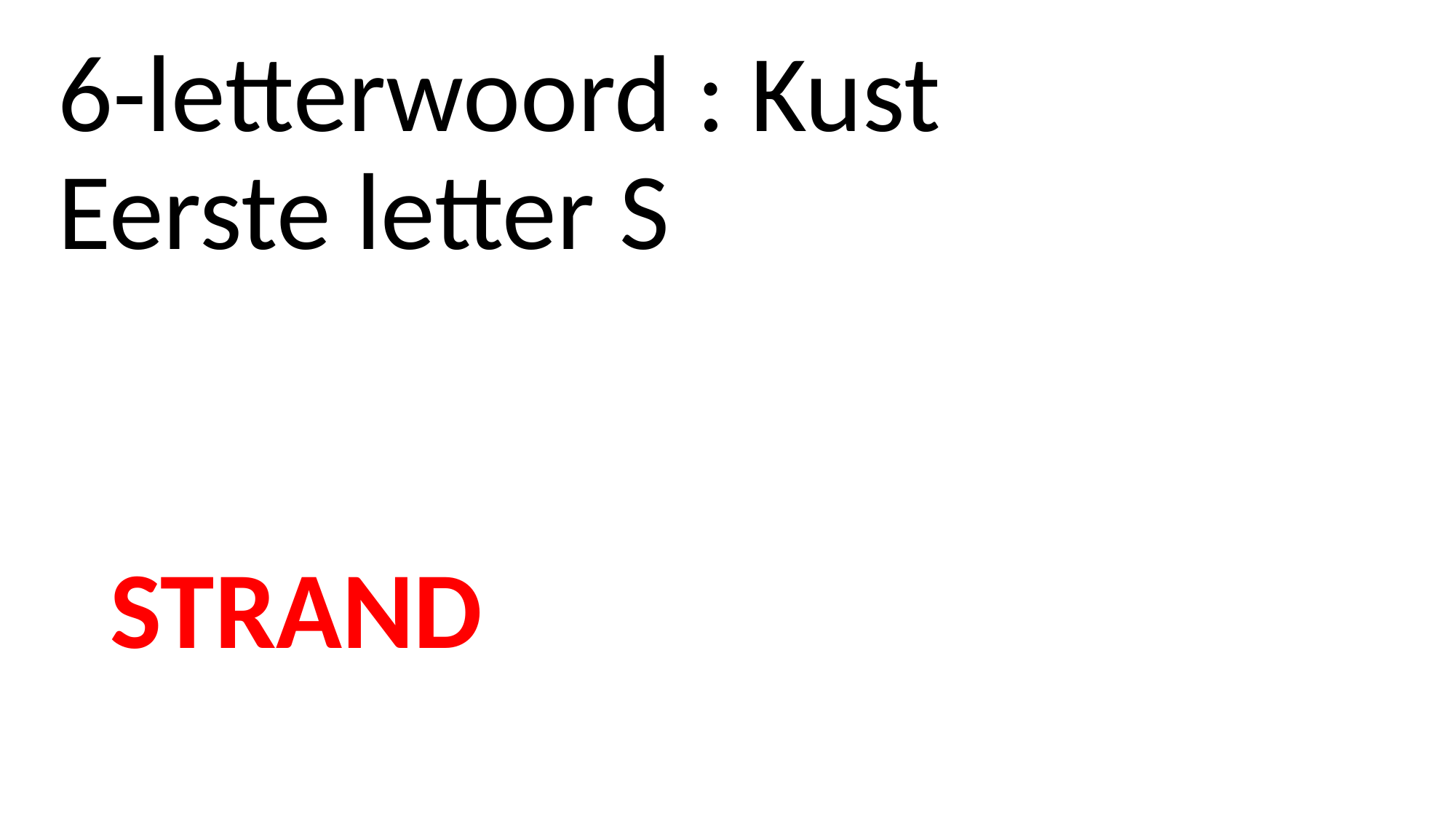

# 6-letterwoord : Kust Eerste letter S
STRAND